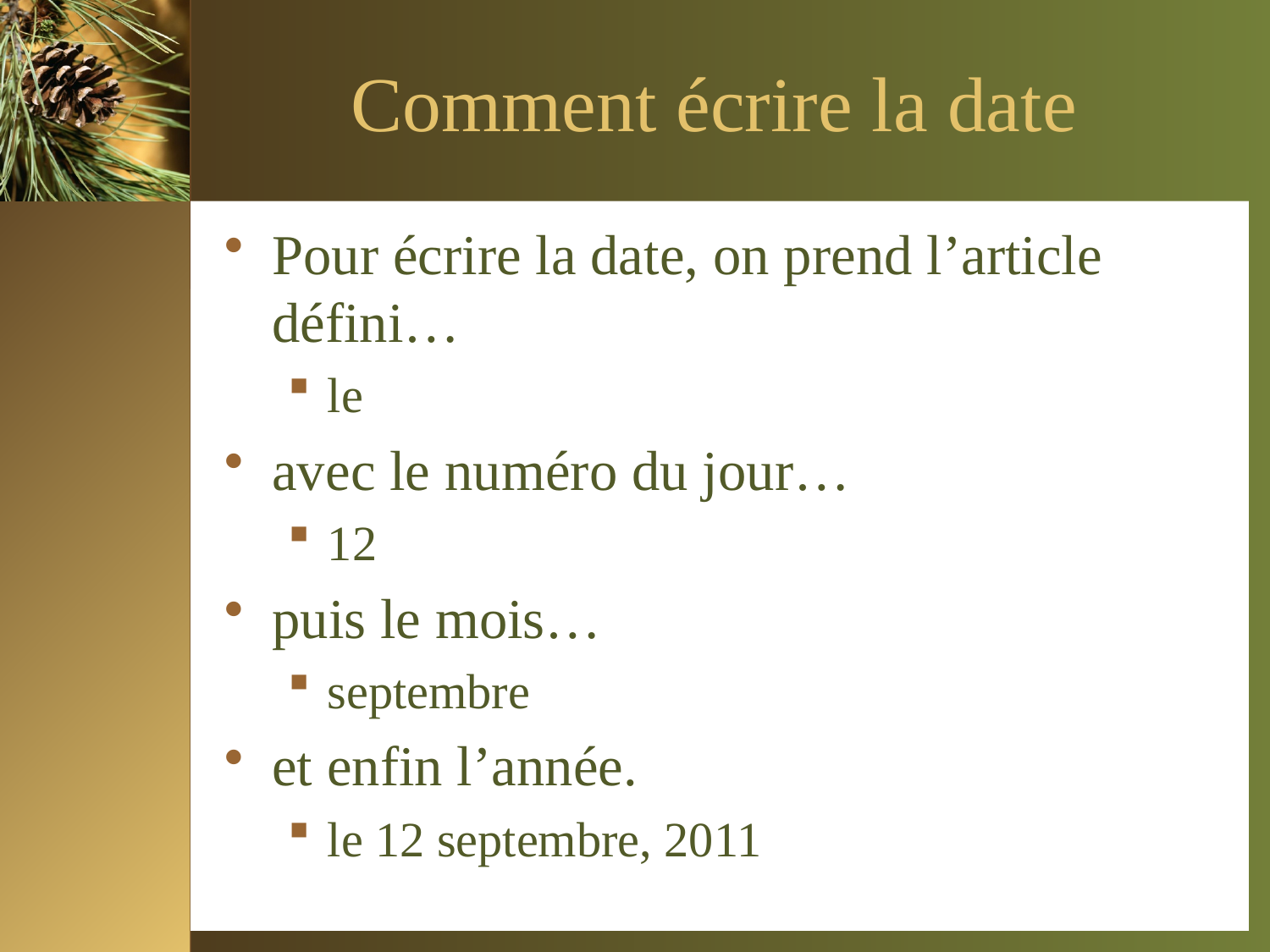

# Comment écrire la date
Pour écrire la date, on prend l’article défini…
le
avec le numéro du jour…
12
puis le mois…
septembre
et enfin l’année.
le 12 septembre, 2011